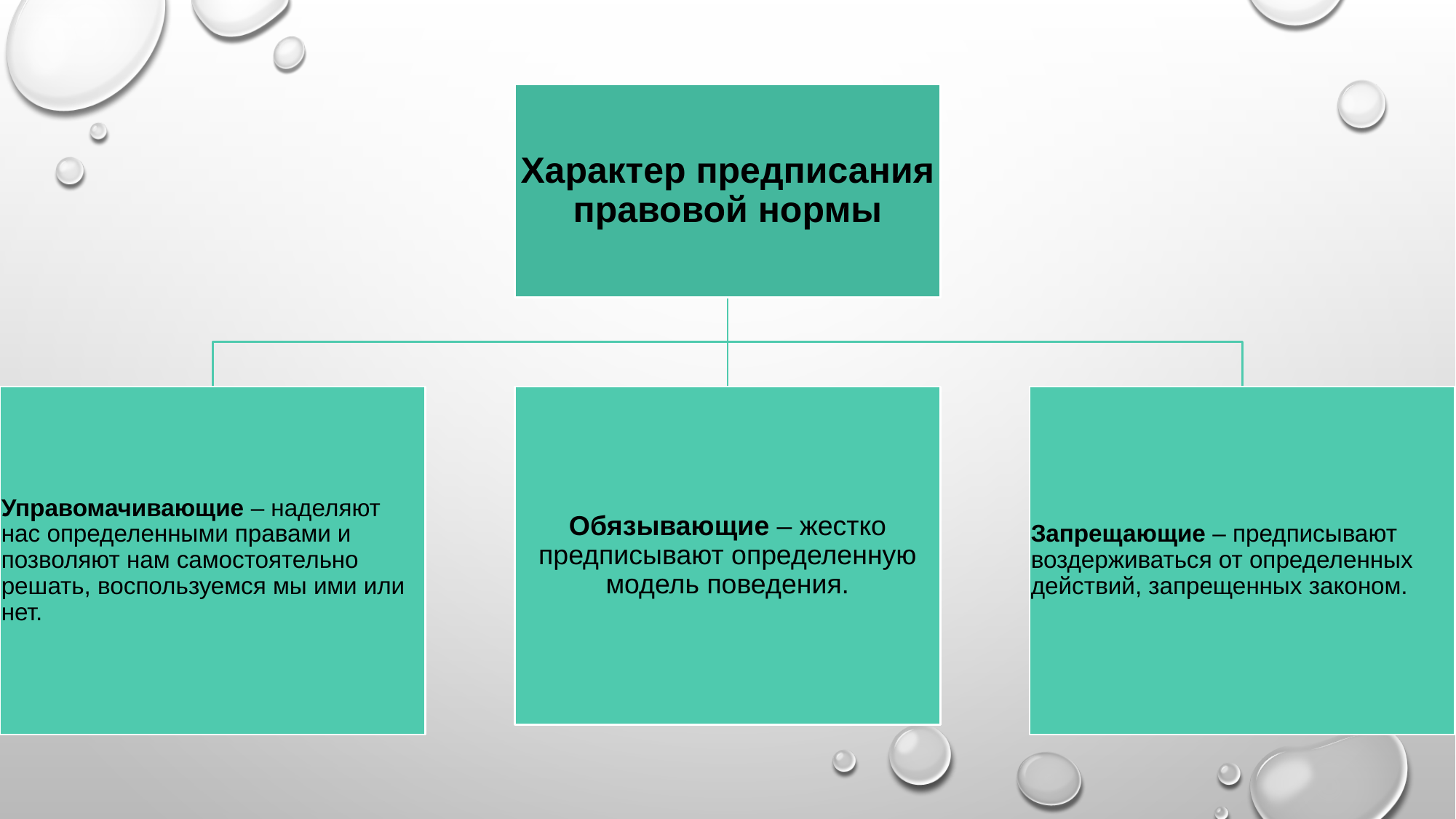

Характер предписания правовой нормы
Управомачивающие – наделяют нас определенными правами и позволяют нам самостоятельно решать, воспользуемся мы ими или нет.
Обязывающие – жестко предписывают определенную модель поведения.
Запрещающие – предписывают воздерживаться от определенных действий, запрещенных законом.